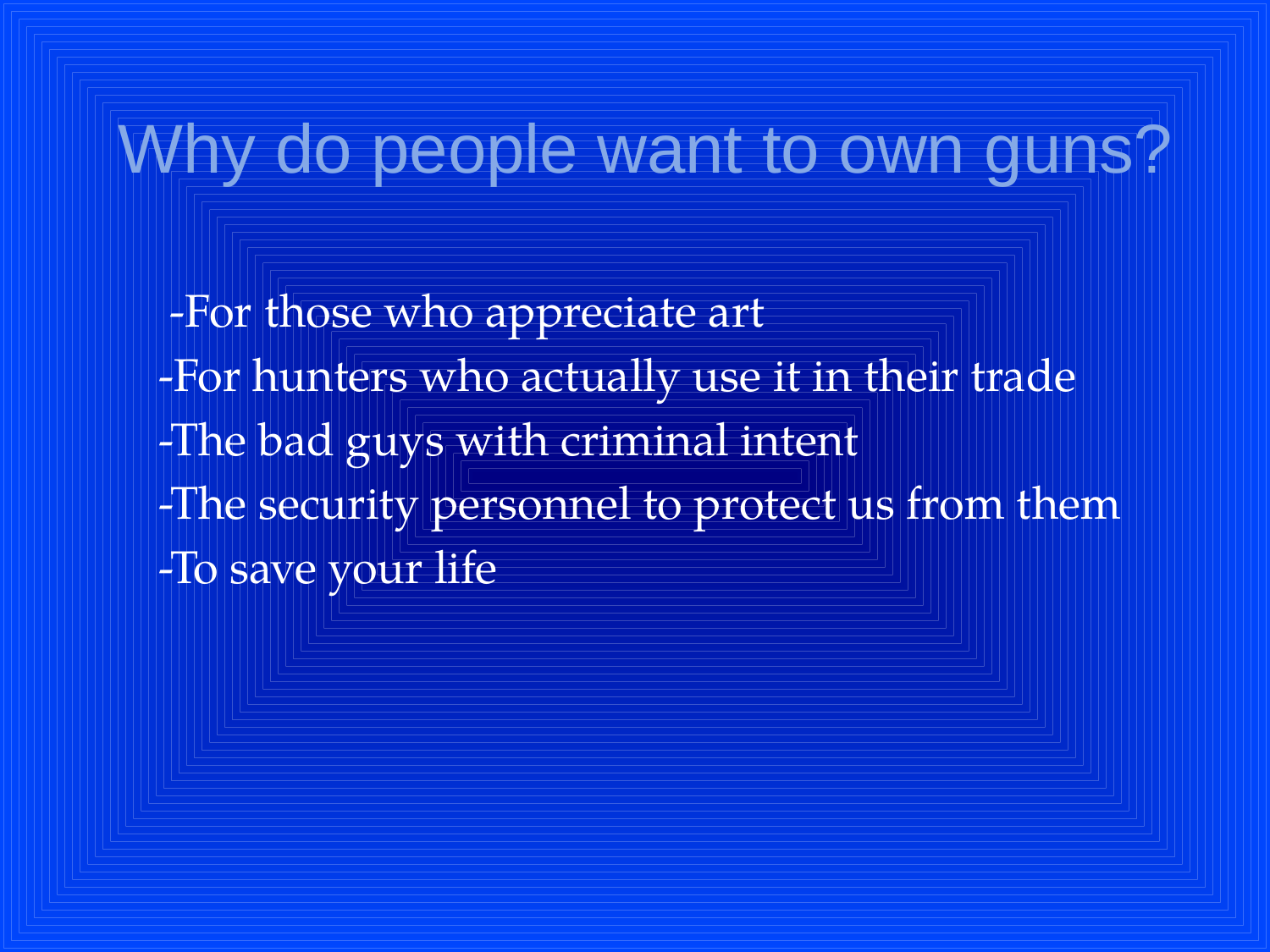

# Why do people want to own guns?
 -For those who appreciate art
-For hunters who actually use it in their trade
-The bad guys with criminal intent
-The security personnel to protect us from them
-To save your life